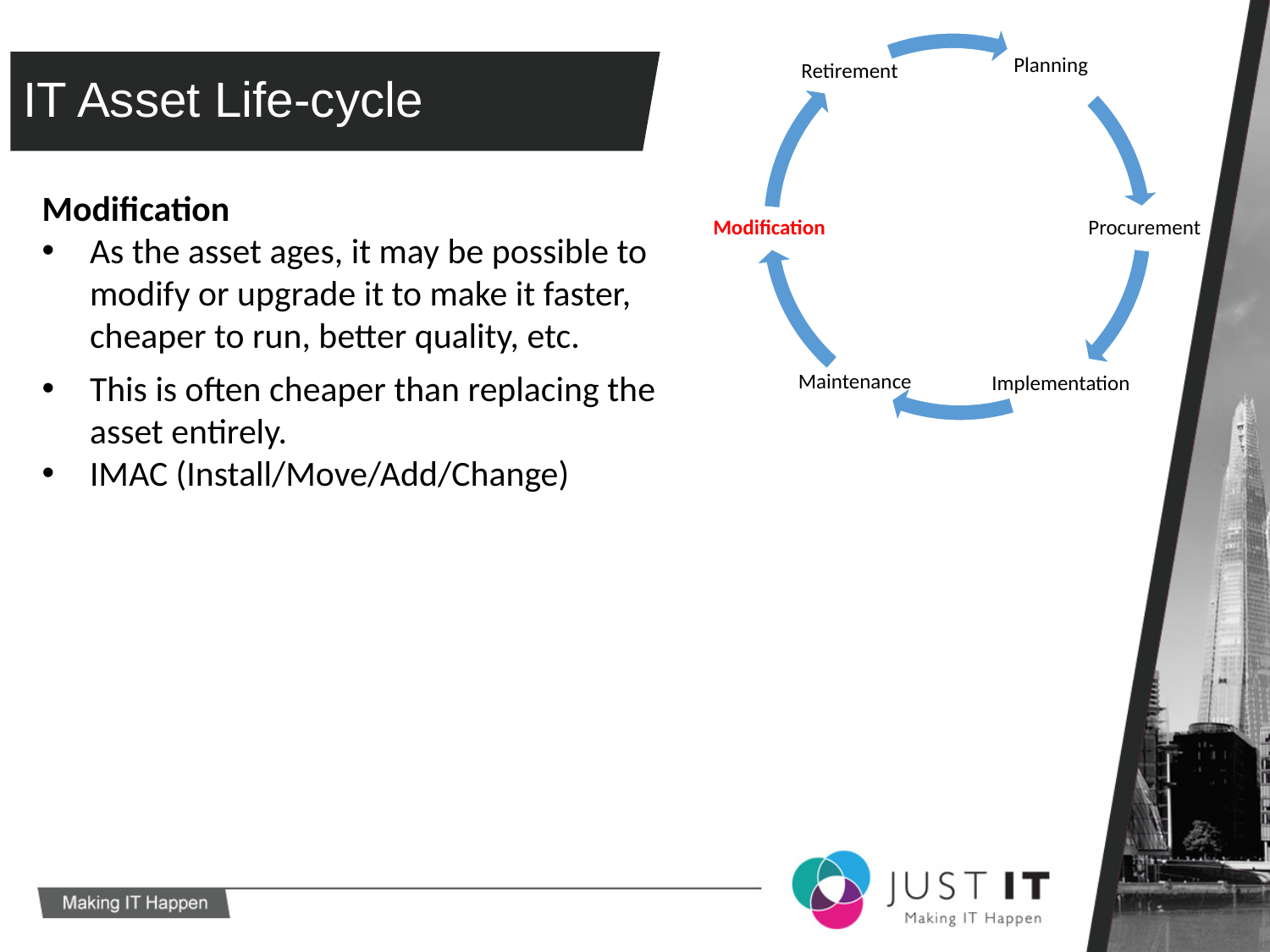

Planning
Procurement
Implementation
Maintenance
Modification
Retirement
# IT Asset Life-cycle

Modification
As the asset ages, it may be possible to modify or upgrade it to make it faster, cheaper to run, better quality, etc.
This is often cheaper than replacing the asset entirely.
IMAC (Install/Move/Add/Change)